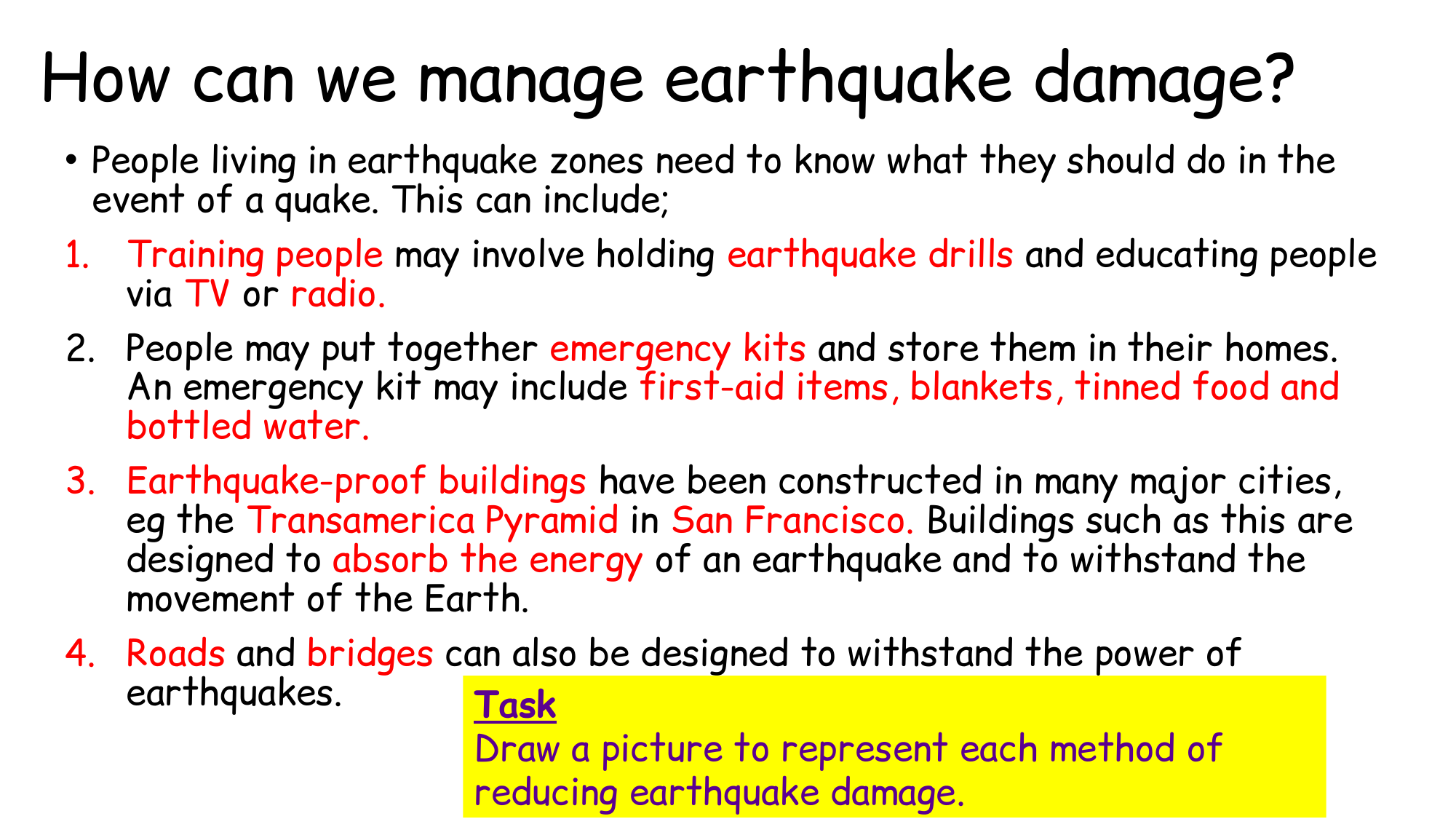

# How can we manage earthquake damage?
People living in earthquake zones need to know what they should do in the event of a quake. This can include;
Training people may involve holding earthquake drills and educating people via TV or radio.
People may put together emergency kits and store them in their homes. An emergency kit may include first-aid items, blankets, tinned food and bottled water.
Earthquake-proof buildings have been constructed in many major cities, eg the Transamerica Pyramid in San Francisco. Buildings such as this are designed to absorb the energy of an earthquake and to withstand the movement of the Earth.
Roads and bridges can also be designed to withstand the power of earthquakes.

Task
Draw a picture to represent each method of reducing earthquake damage.